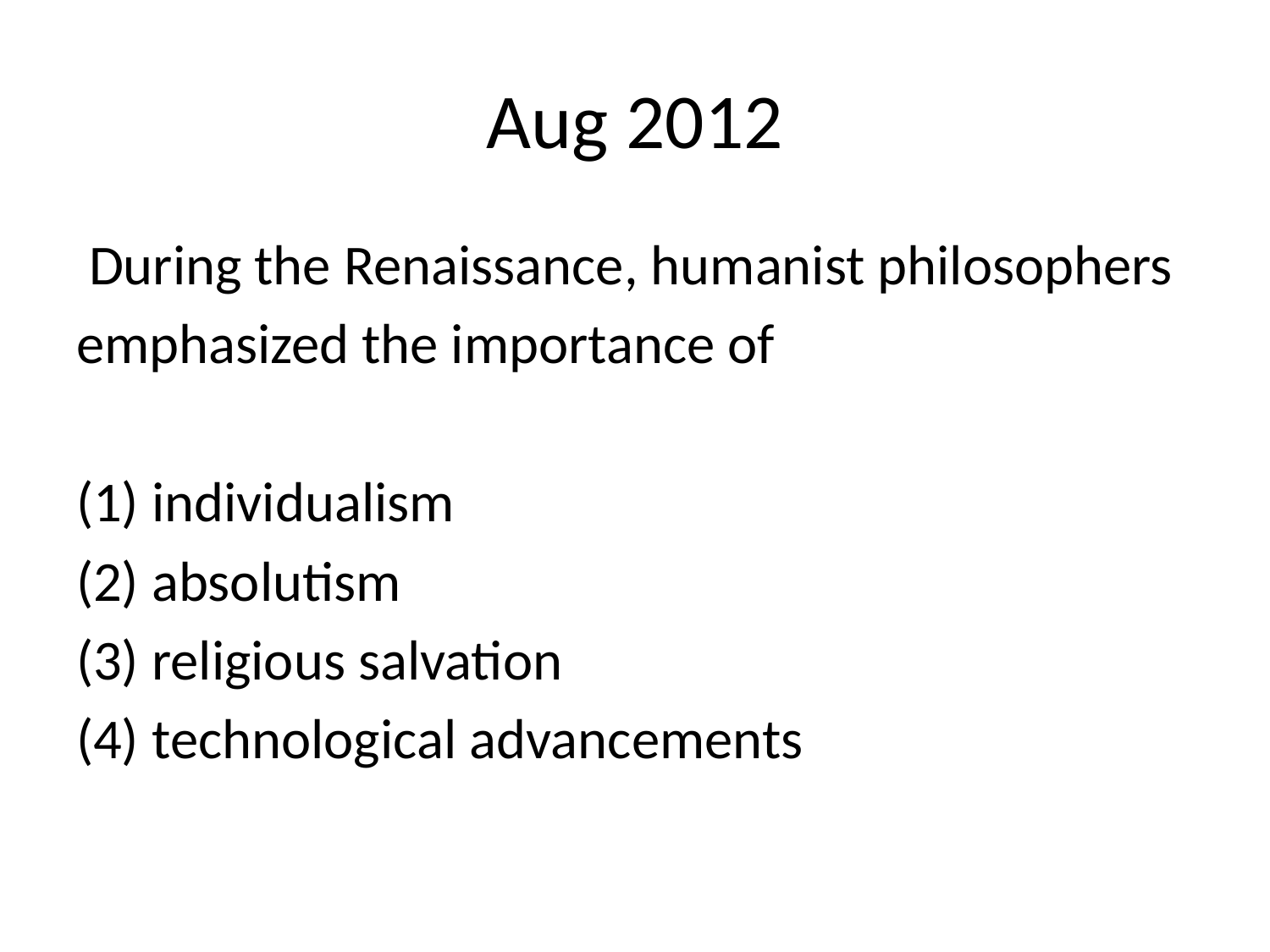

# Aug 2012
 During the Renaissance, humanist philosophers
emphasized the importance of

(1) individualism
(2) absolutism
(3) religious salvation
(4) technological advancements